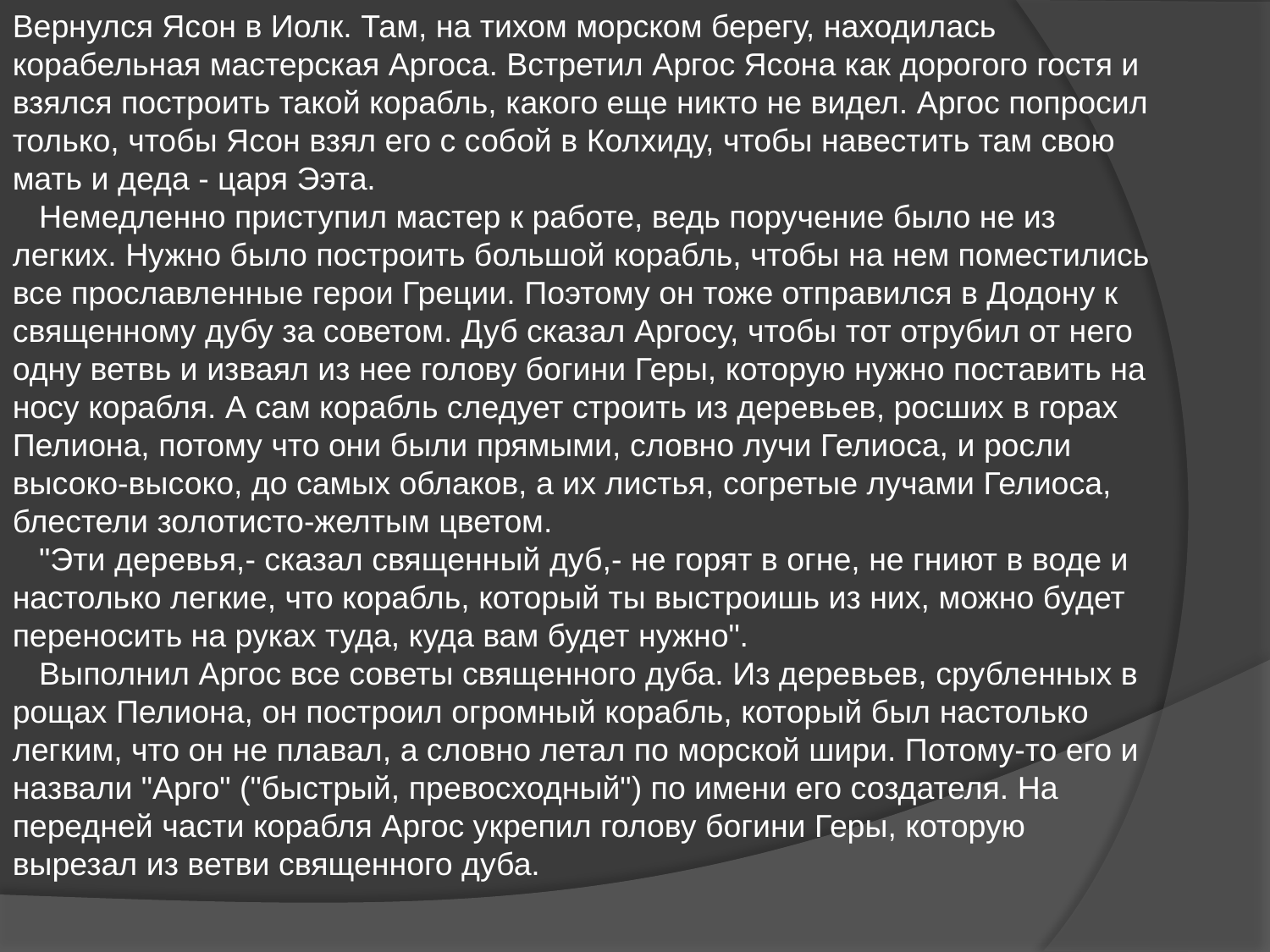

Вернулся Ясон в Иолк. Там, на тихом морском берегу, находилась корабельная мастерская Аргоса. Встретил Аргос Ясона как дорогого гостя и взялся построить такой корабль, какого еще никто не видел. Аргос попросил только, чтобы Ясон взял его с собой в Колхиду, чтобы навестить там свою мать и деда - царя Ээта.
   Немедленно приступил мастер к работе, ведь поручение было не из легких. Нужно было построить большой корабль, чтобы на нем поместились все прославленные герои Греции. Поэтому он тоже отправился в Додону к священному дубу за советом. Дуб сказал Аргосу, чтобы тот отрубил от него одну ветвь и изваял из нее голову богини Геры, которую нужно поставить на носу корабля. А сам корабль следует строить из деревьев, росших в горах Пелиона, потому что они были прямыми, словно лучи Гелиоса, и росли высоко-высоко, до самых облаков, а их листья, согретые лучами Гелиоса, блестели золотисто-желтым цветом.
   "Эти деревья,- сказал священный дуб,- не горят в огне, не гниют в воде и настолько легкие, что корабль, который ты выстроишь из них, можно будет переносить на руках туда, куда вам будет нужно".
   Выполнил Аргос все советы священного дуба. Из деревьев, срубленных в рощах Пелиона, он построил огромный корабль, который был настолько легким, что он не плавал, а словно летал по морской шири. Потому-то его и назвали "Арго" ("быстрый, превосходный") по имени его создателя. На передней части корабля Аргос укрепил голову богини Геры, которую вырезал из ветви священного дуба.